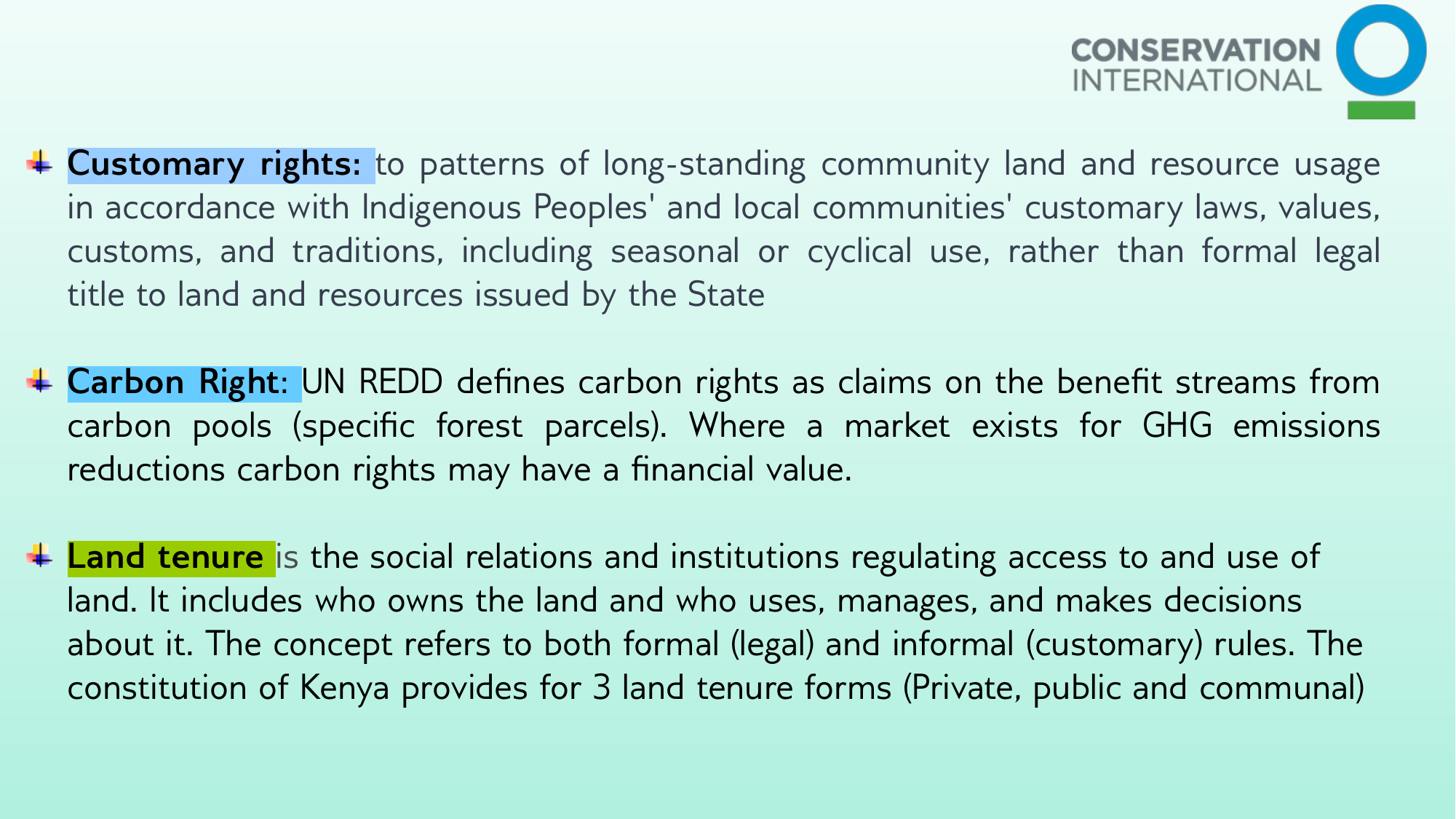

Customary rights: to patterns of long-standing community land and resource usage in accordance with Indigenous Peoples' and local communities' customary laws, values, customs, and traditions, including seasonal or cyclical use, rather than formal legal title to land and resources issued by the State

Carbon Right: UN REDD defines carbon rights as claims on the benefit streams from carbon pools (specific forest parcels). Where a market exists for GHG emissions reductions carbon rights may have a financial value.

Land tenure is the social relations and institutions regulating access to and use of land. It includes who owns the land and who uses, manages, and makes decisions about it. The concept refers to both formal (legal) and informal (customary) rules. The constitution of Kenya provides for 3 land tenure forms (Private, public and communal)